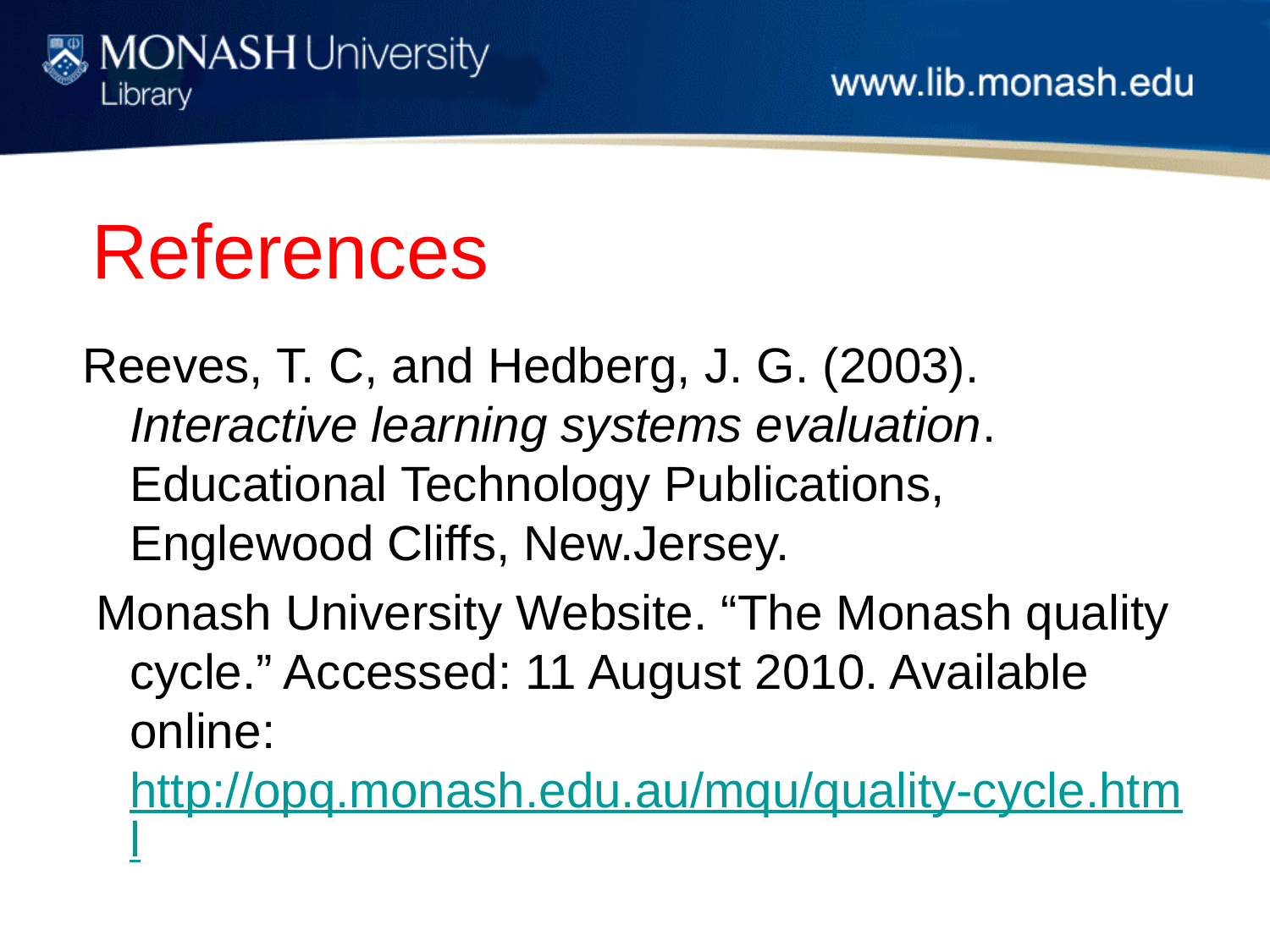

# References
Reeves, T. C, and Hedberg, J. G. (2003). Interactive learning systems evaluation. Educational Technology Publications, Englewood Cliffs, New.Jersey.
 Monash University Website. “The Monash quality cycle.” Accessed: 11 August 2010. Available online: http://opq.monash.edu.au/mqu/quality-cycle.html